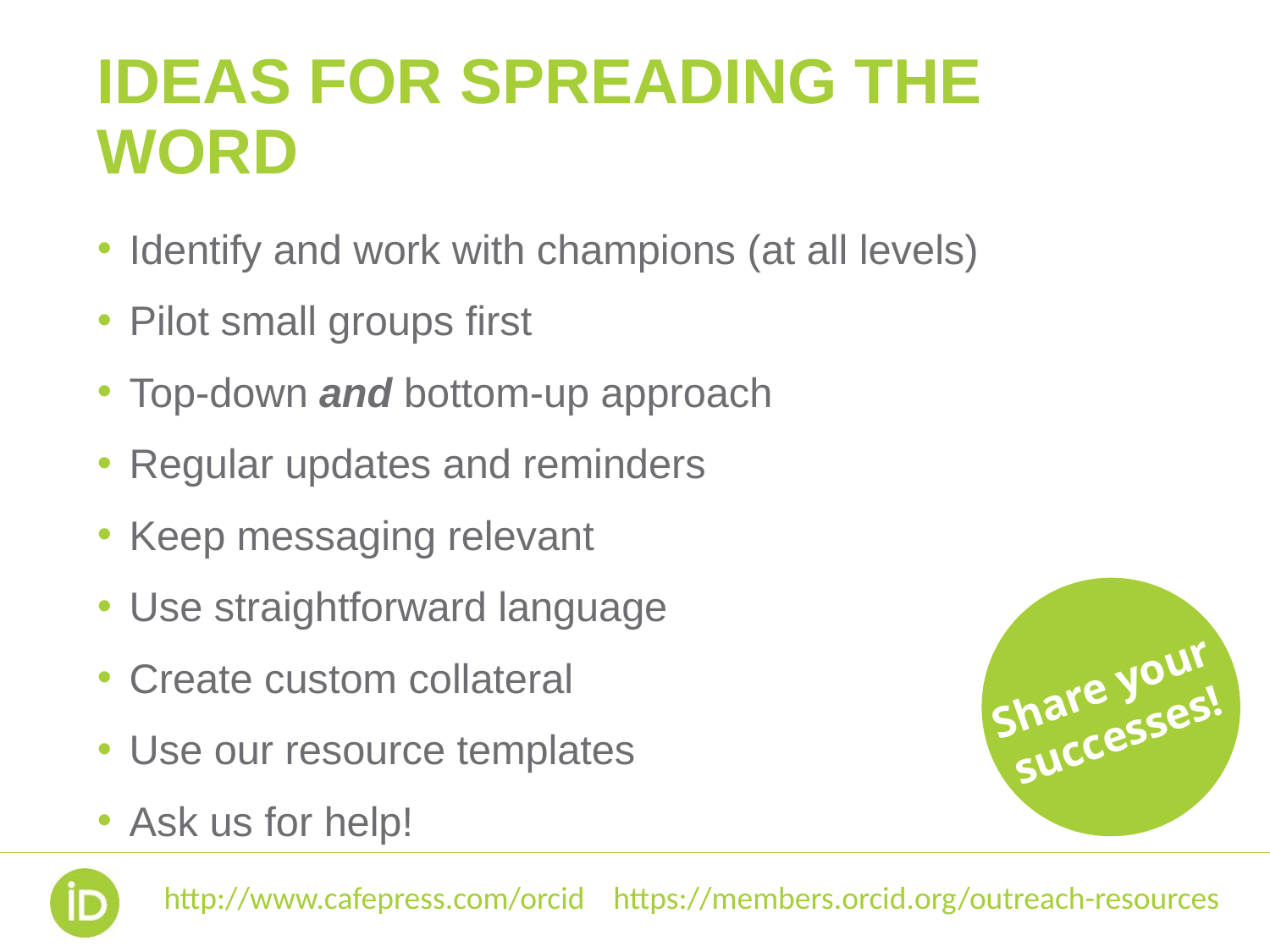

# Ideas for spreading the word
Identify and work with champions (at all levels)
Pilot small groups first
Top-down and bottom-up approach
Regular updates and reminders
Keep messaging relevant
Use straightforward language
Create custom collateral
Use our resource templates
Ask us for help!

Share your successes!
http://www.cafepress.com/orcid    https://members.orcid.org/outreach-resources